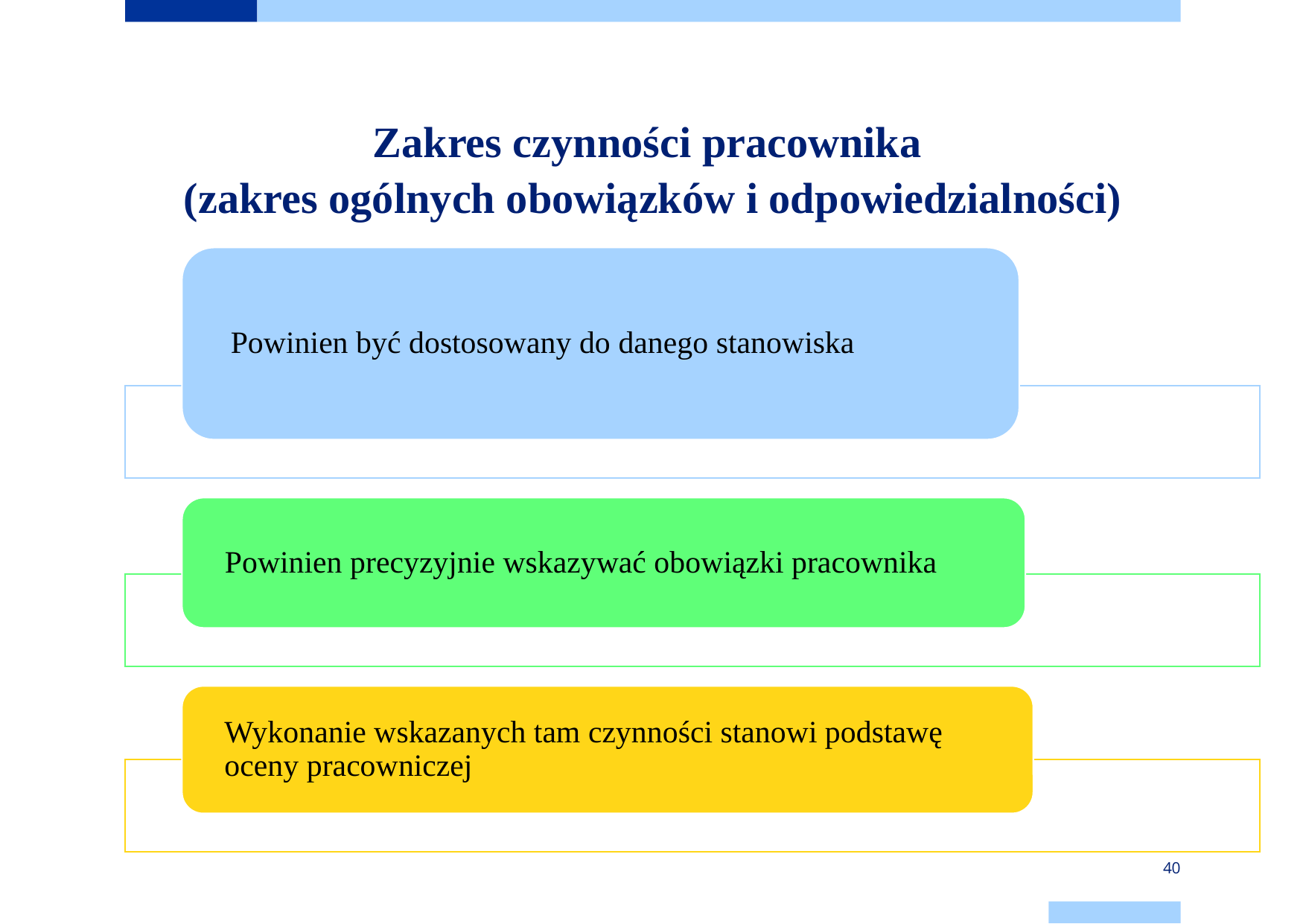

# Zakres czynności pracownika (zakres ogólnych obowiązków i odpowiedzialności)
Powinien być dostosowany do danego stanowiska
Powinien precyzyjnie wskazywać obowiązki pracownika
Wykonanie wskazanych tam czynności stanowi podstawę oceny pracowniczej
40